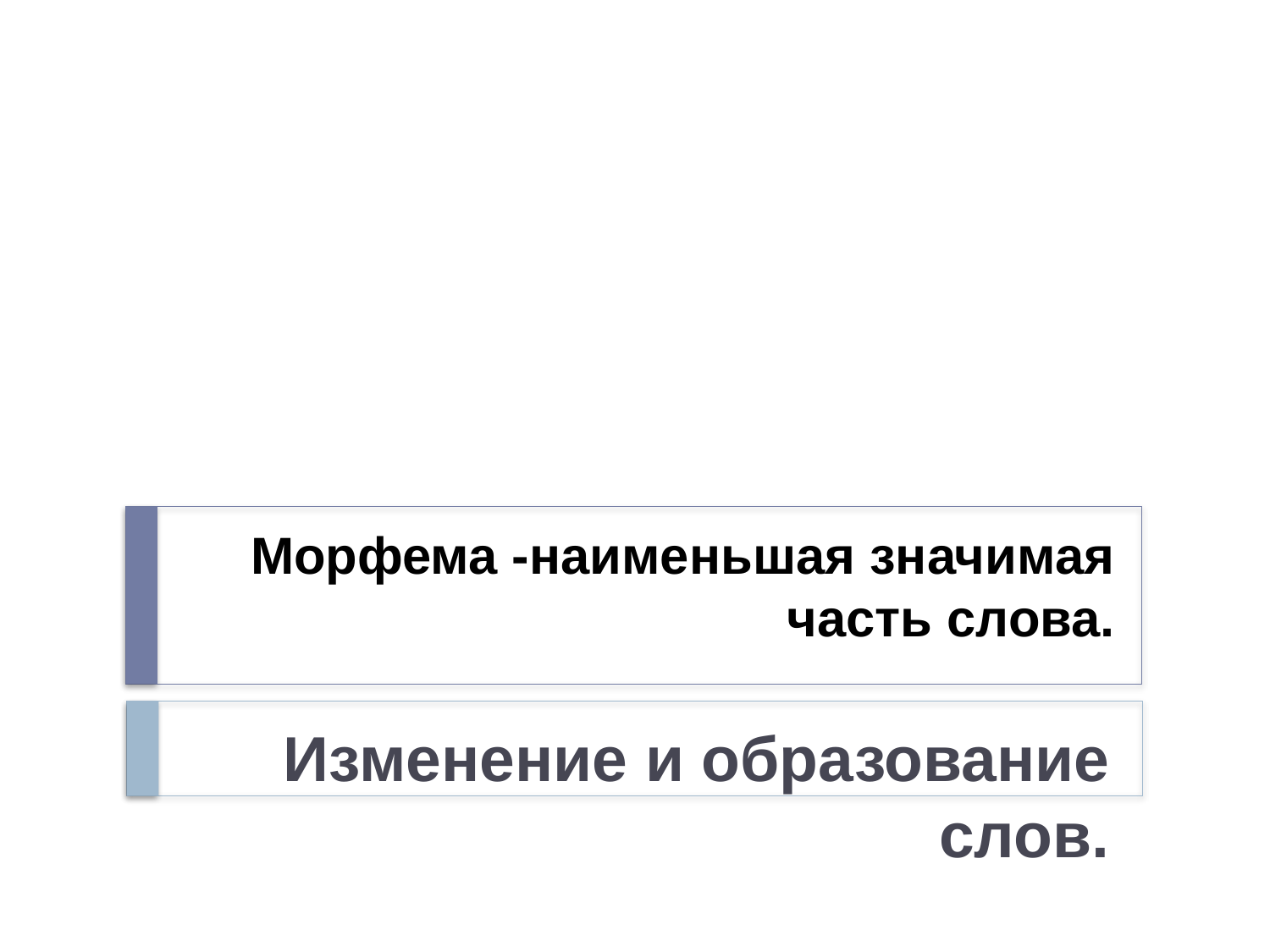

# Морфема -наименьшая значимая часть слова.
Изменение и образование слов.